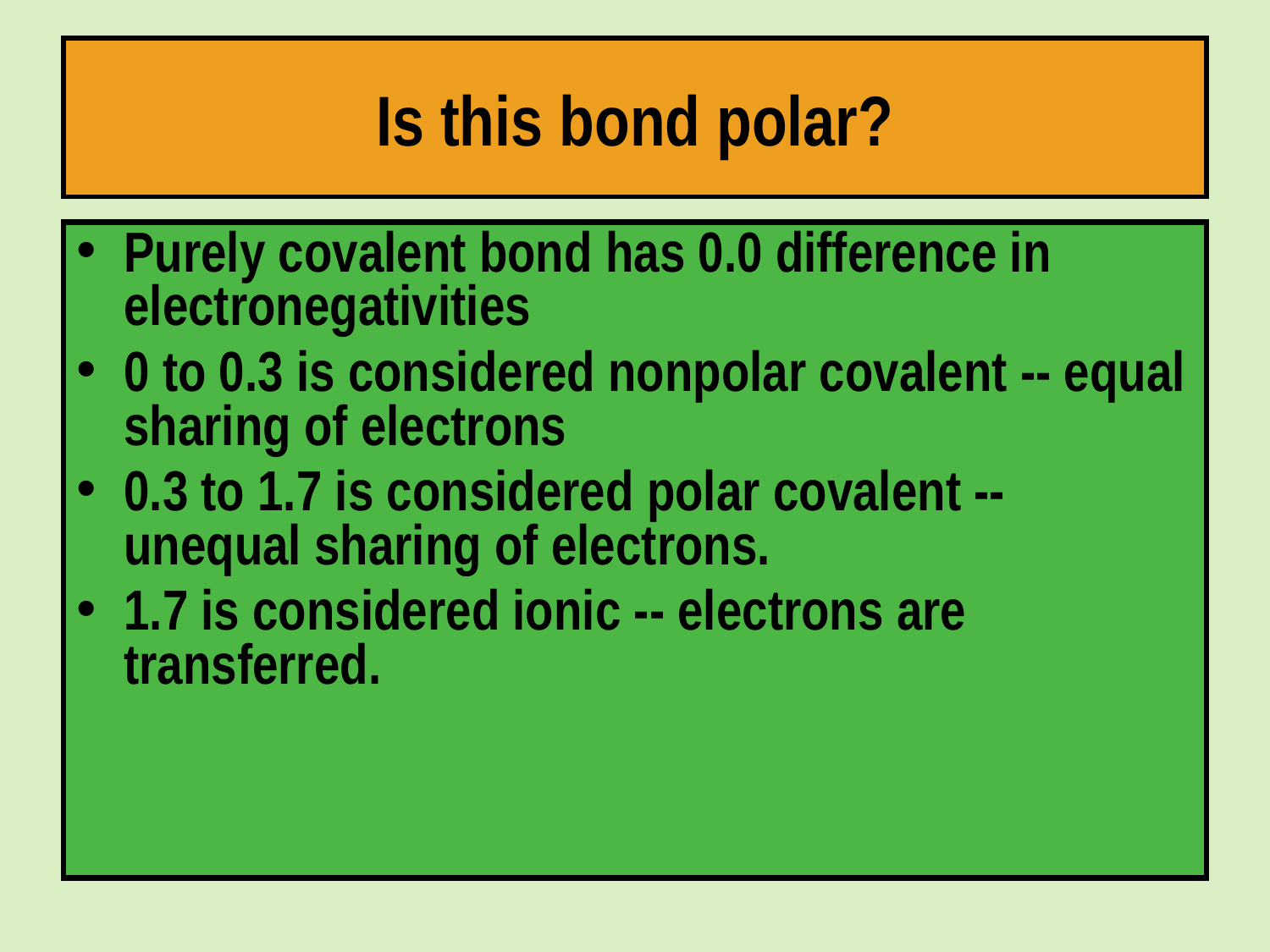

# Is this bond polar?
Purely covalent bond has 0.0 difference in electronegativities
0 to 0.3 is considered nonpolar covalent -- equal sharing of electrons
0.3 to 1.7 is considered polar covalent -- unequal sharing of electrons.
1.7 is considered ionic -- electrons are transferred.